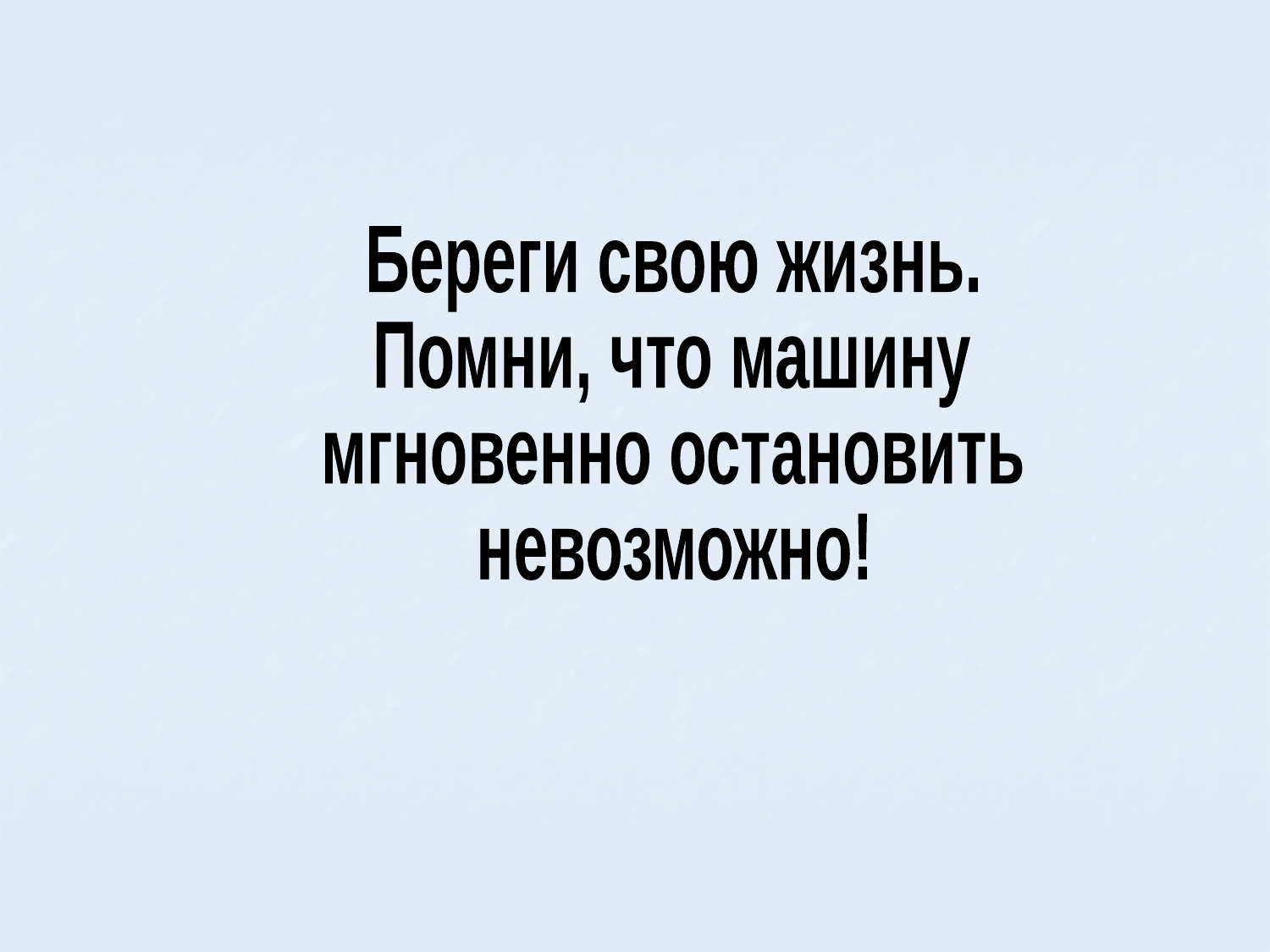

Береги свою жизнь.
Помни, что машину
мгновенно остановить
невозможно!